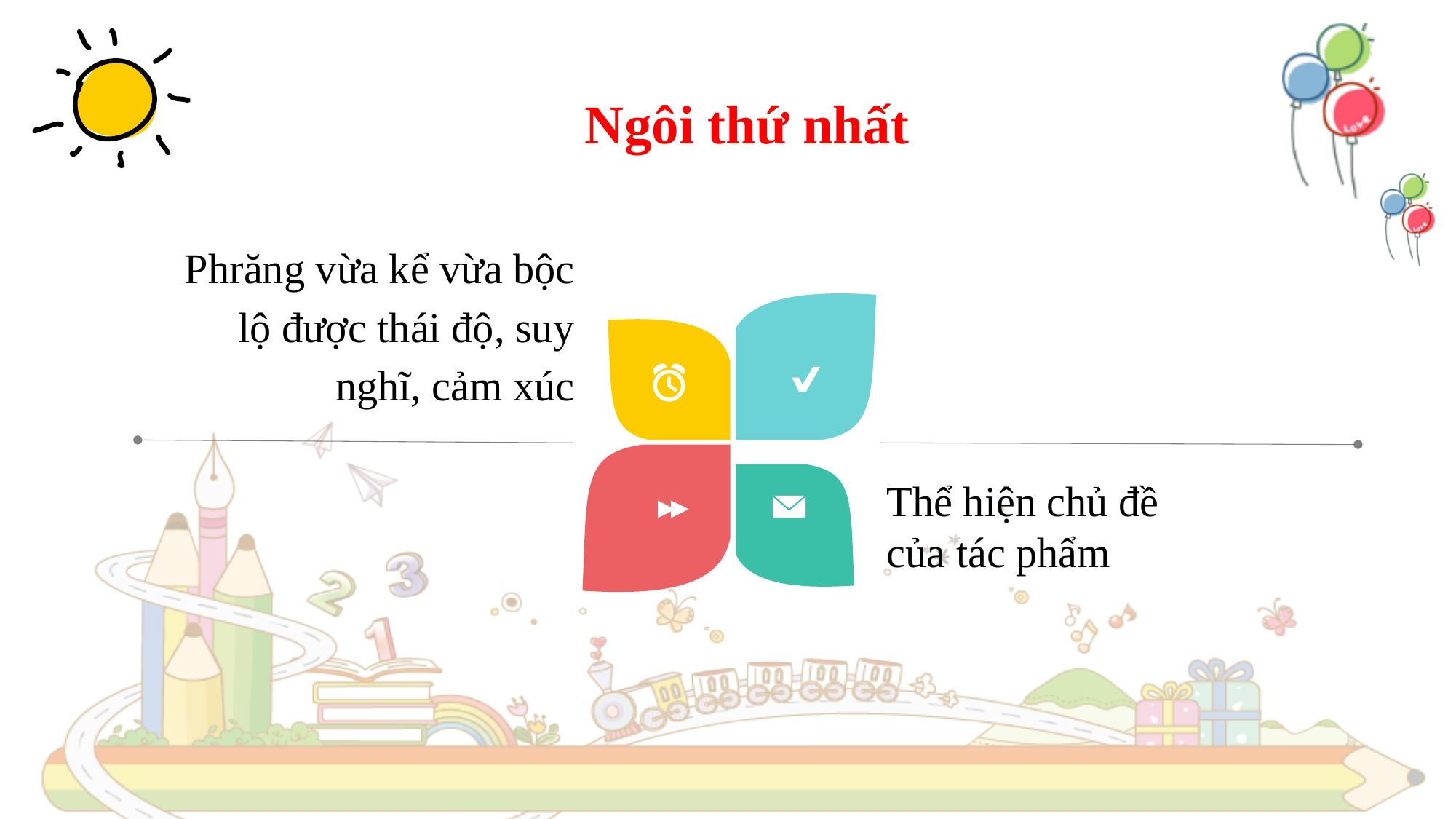

Ngôi thứ nhất
Phrăng vừa kể vừa bộc lộ được thái độ, suy nghĩ, cảm xúc

Thể hiện chủ đề của tác phẩm